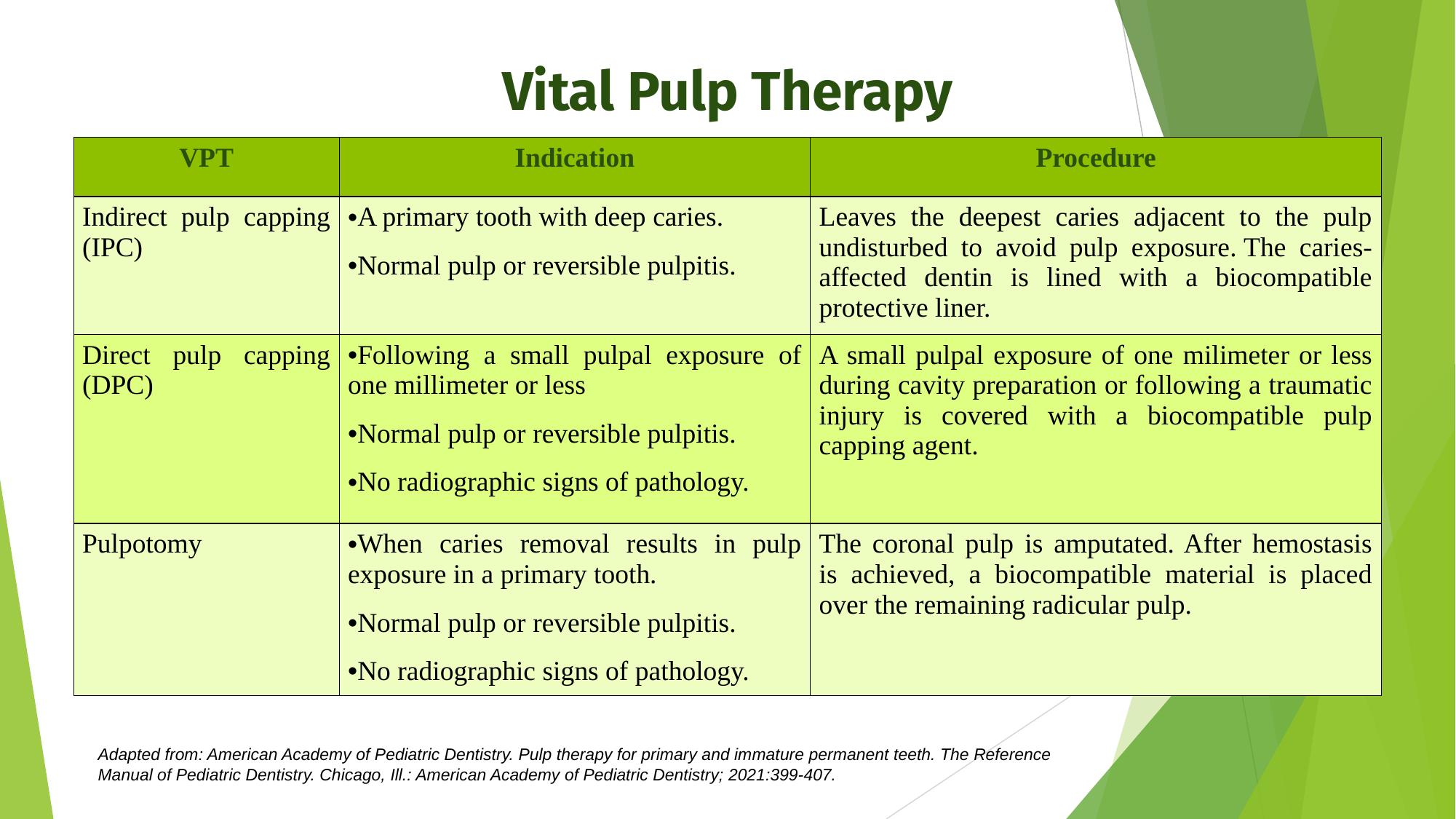

# Vital Pulp Therapy
| VPT | Indication | Procedure |
| --- | --- | --- |
| Indirect pulp capping (IPC) | A primary tooth with deep caries. Normal pulp or reversible pulpitis. | Leaves the deepest caries adjacent to the pulp undisturbed to avoid pulp exposure. The caries-affected dentin is lined with a biocompatible protective liner. |
| Direct pulp capping (DPC) | Following a small pulpal exposure of one millimeter or less Normal pulp or reversible pulpitis. No radiographic signs of pathology. | A small pulpal exposure of one milimeter or less during cavity preparation or following a traumatic injury is covered with a biocompatible pulp capping agent. |
| Pulpotomy | When caries removal results in pulp exposure in a primary tooth. Normal pulp or reversible pulpitis. No radiographic signs of pathology. | The coronal pulp is amputated. After hemostasis is achieved, a biocompatible material is placed over the remaining radicular pulp. |
Adapted from: American Academy of Pediatric Dentistry. Pulp therapy for primary and immature permanent teeth. The Reference Manual of Pediatric Dentistry. Chicago, Ill.: American Academy of Pediatric Dentistry; 2021:399-407.